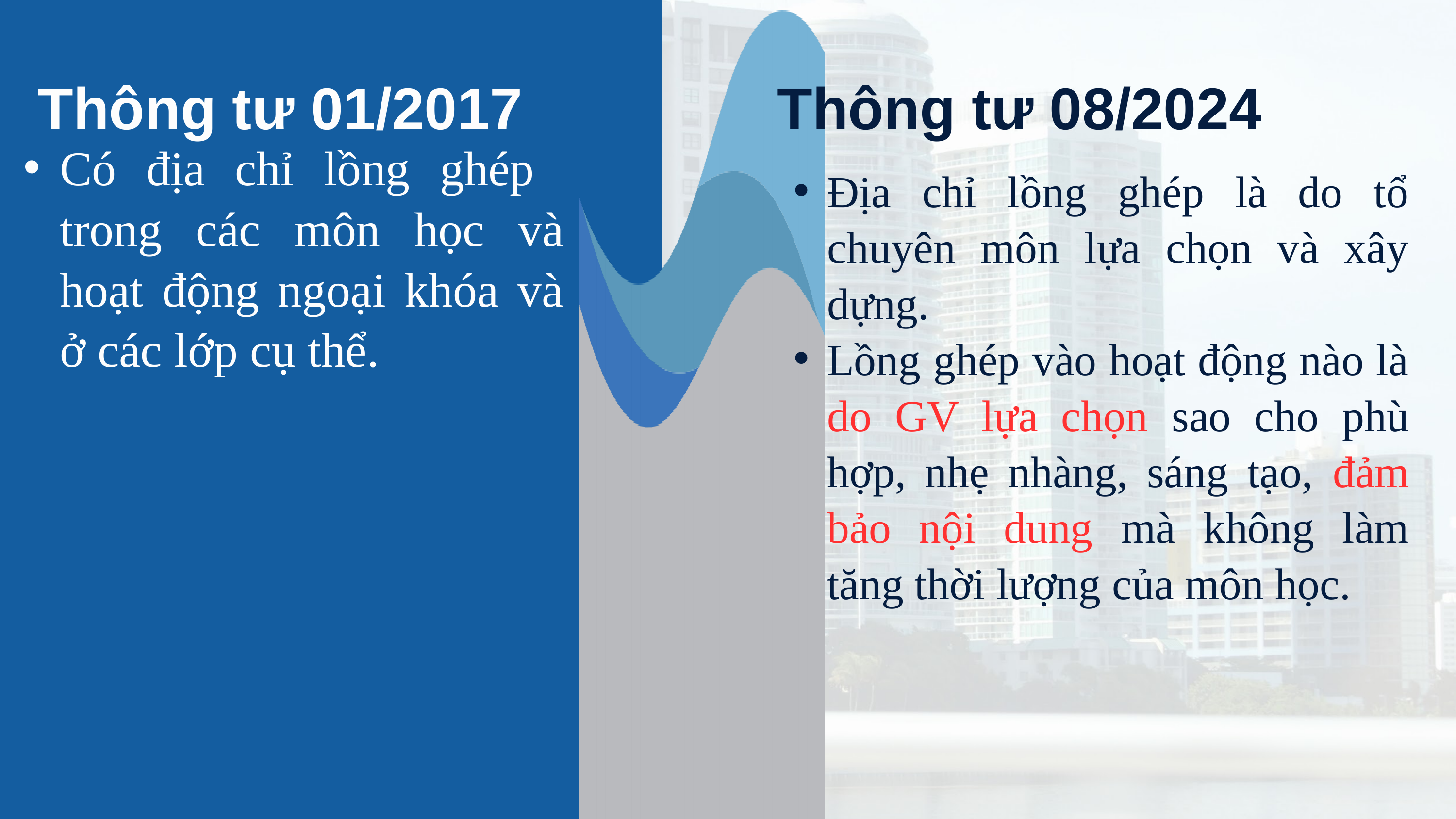

Thông tư 01/2017
Thông tư 08/2024
Có địa chỉ lồng ghép  trong các môn học và hoạt động ngoại khóa và ở các lớp cụ thể.
Địa chỉ lồng ghép là do tổ chuyên môn lựa chọn và xây dựng.
Lồng ghép vào hoạt động nào là do GV lựa chọn sao cho phù hợp, nhẹ nhàng, sáng tạo, đảm bảo nội dung mà không làm tăng thời lượng của môn học.